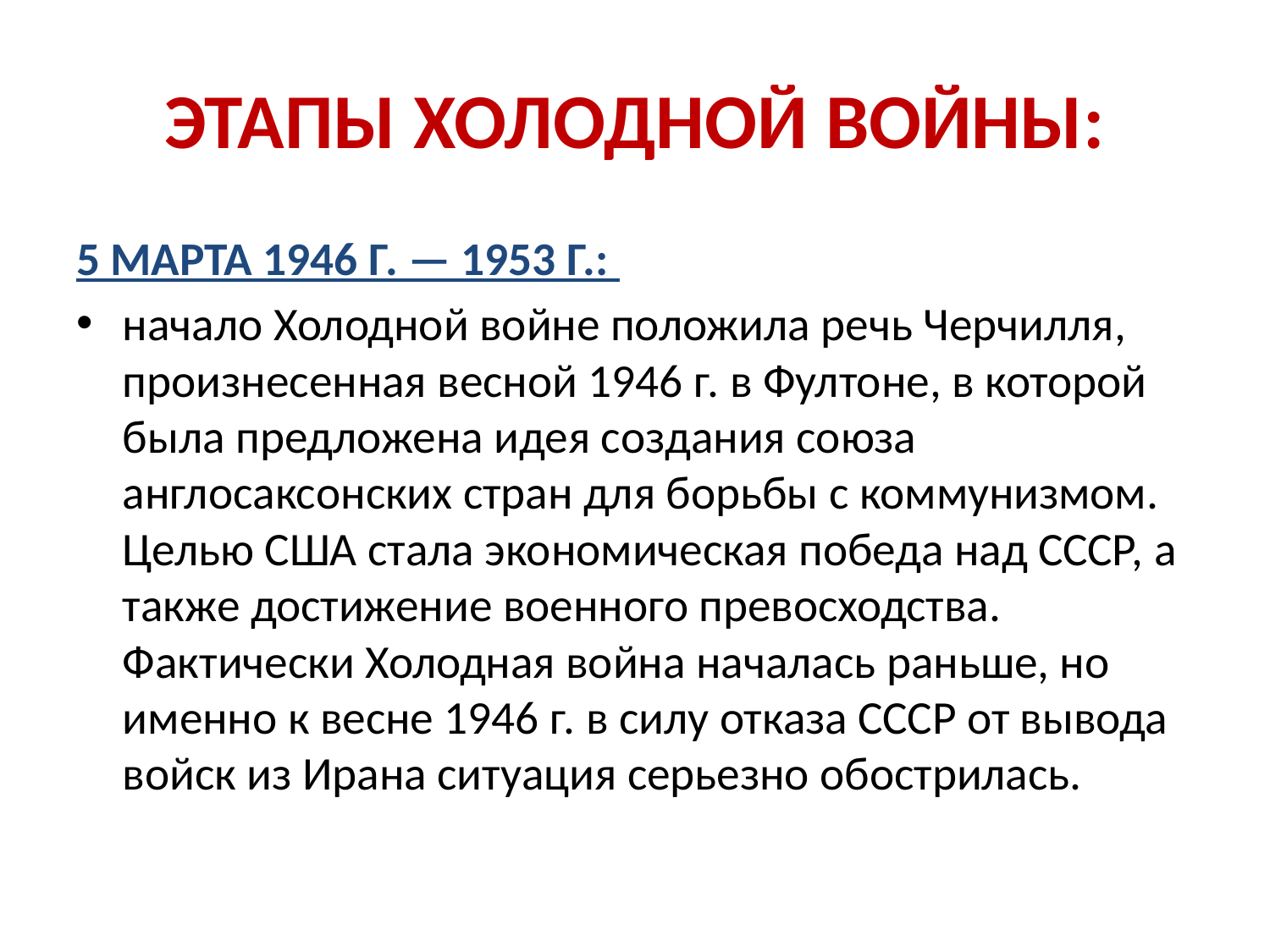

# ЭТАПЫ ХОЛОДНОЙ ВОЙНЫ:
5 МАРТА 1946 Г. — 1953 Г.:
начало Холодной войне положила речь Черчилля, произнесенная весной 1946 г. в Фултоне, в которой была предложена идея создания союза англосаксонских стран для борьбы с коммунизмом. Целью США стала экономическая победа над СССР, а также достижение военного превосходства. Фактически Холодная война началась раньше, но именно к весне 1946 г. в силу отказа СССР от вывода войск из Ирана ситуация серьезно обострилась.